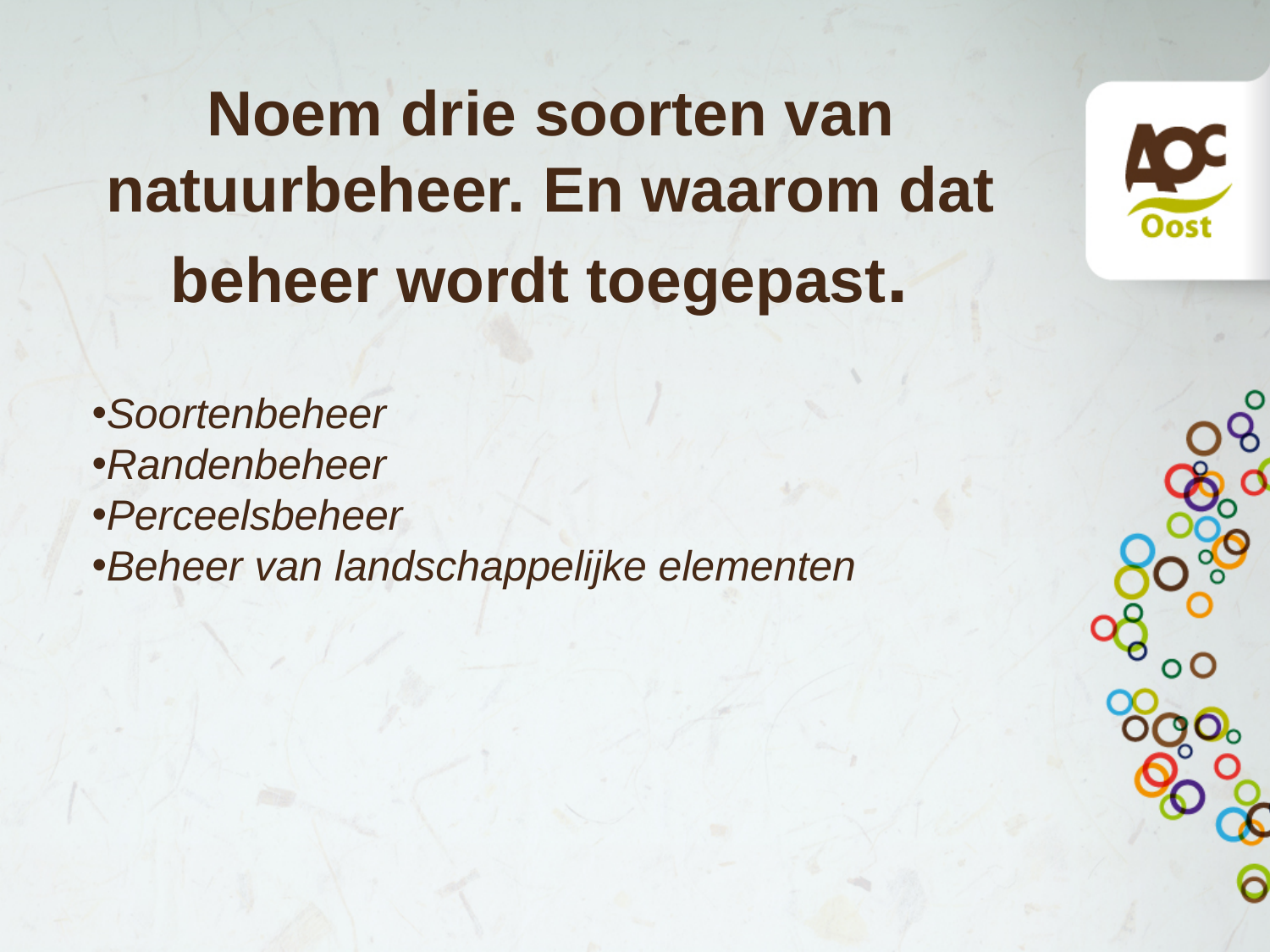

# Noem drie soorten van natuurbeheer. En waarom dat beheer wordt toegepast.

Soortenbeheer
Randenbeheer
Perceelsbeheer
Beheer van landschappelijke elementen